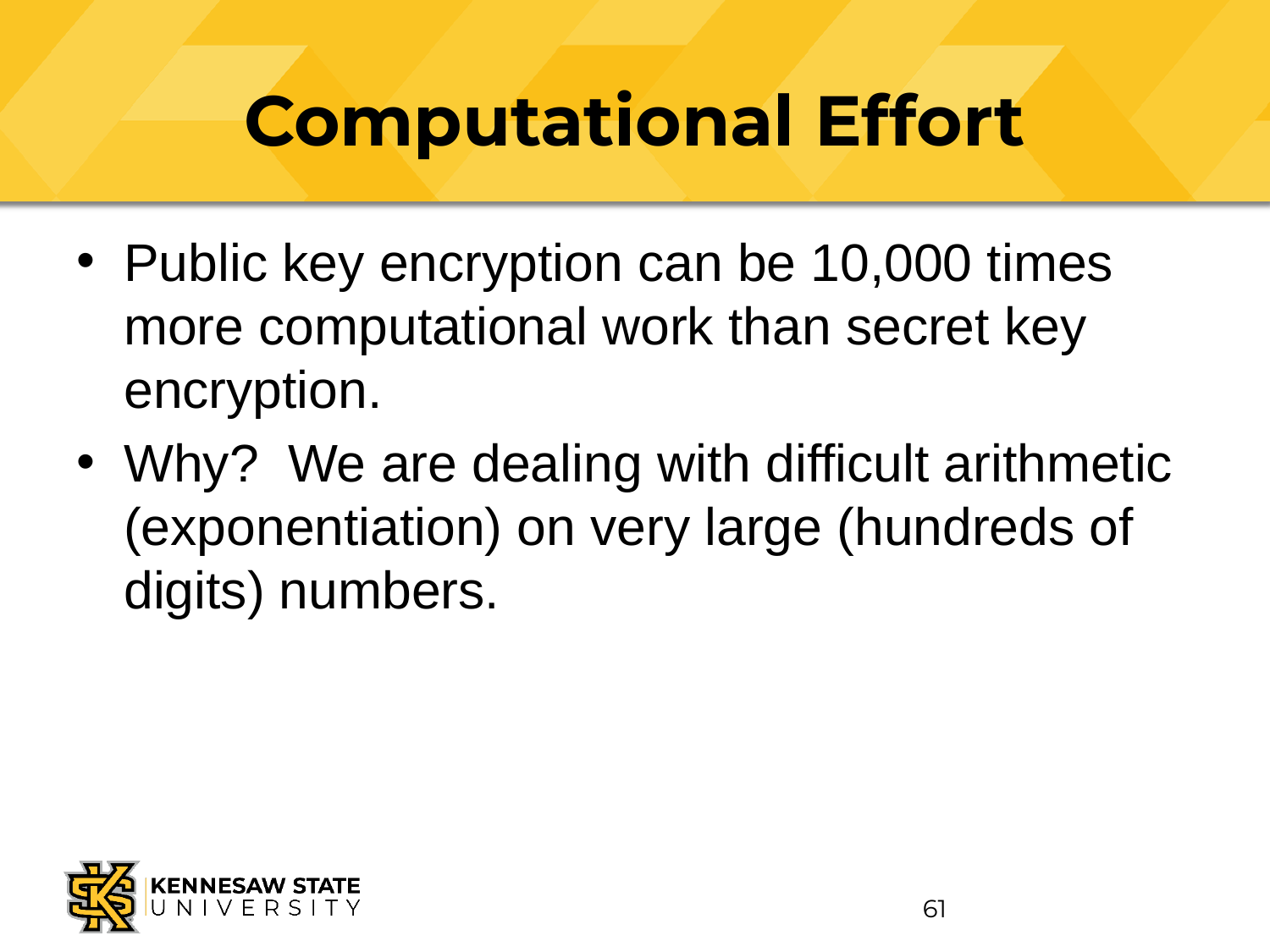

# Computational Effort
Public key encryption can be 10,000 times more computational work than secret key encryption.
Why?  We are dealing with difficult arithmetic (exponentiation) on very large (hundreds of digits) numbers.
61